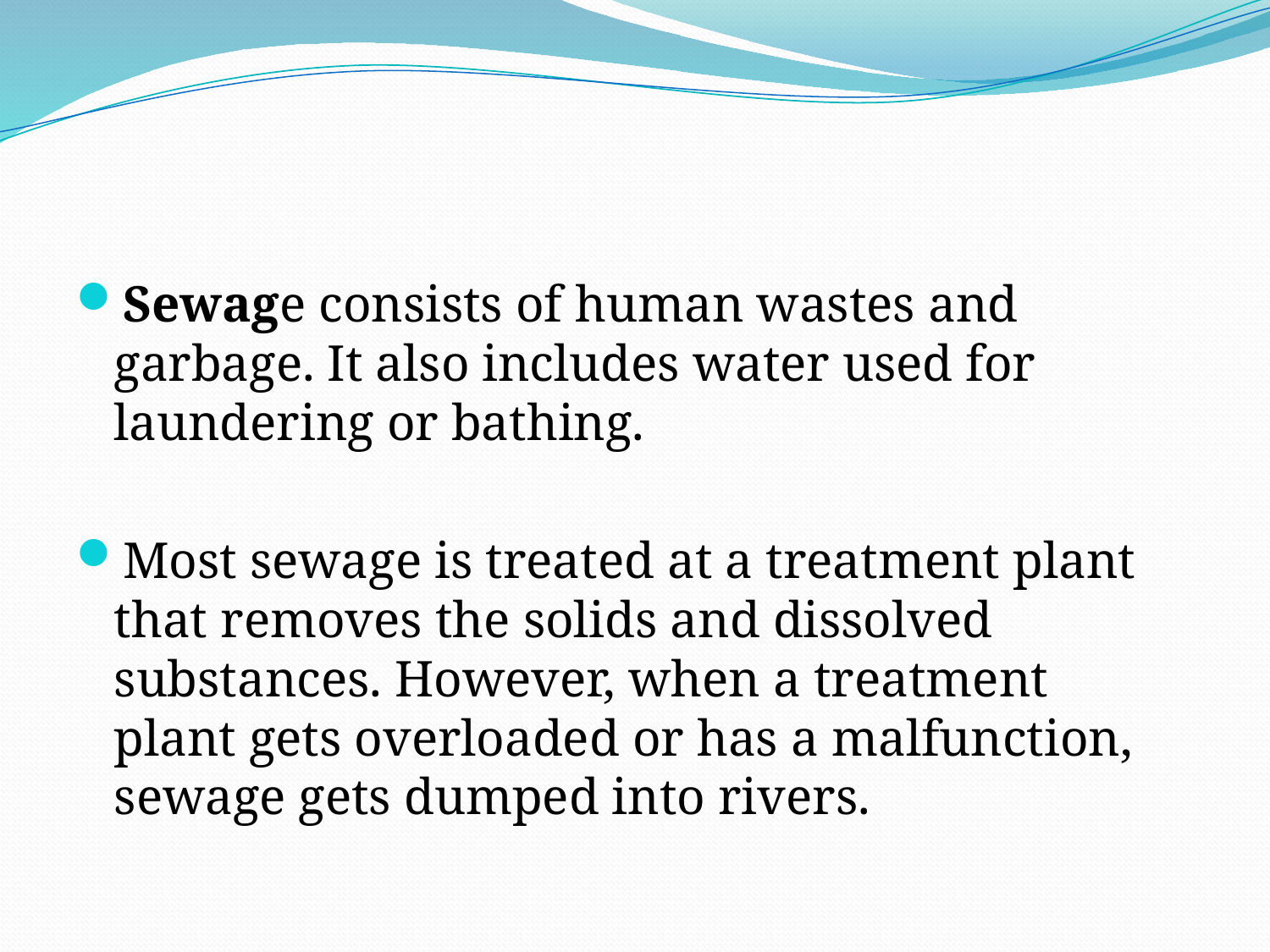

#
Sewage consists of human wastes and garbage. It also includes water used for laundering or bathing.

Most sewage is treated at a treatment plant that removes the solids and dissolved substances. However, when a treatment plant gets overloaded or has a malfunction, sewage gets dumped into rivers.